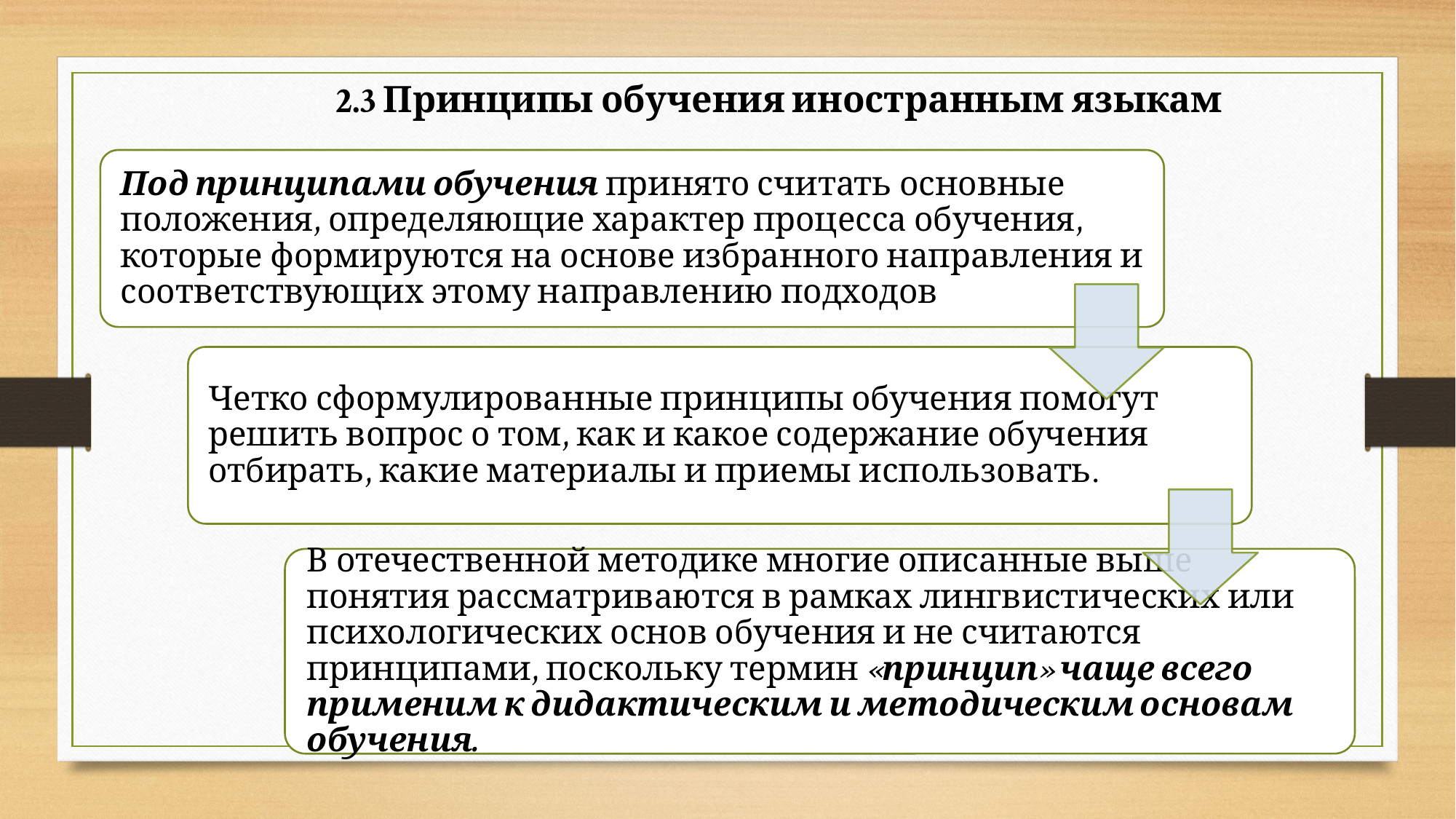

2.3 Принципы обучения иностранным языкам
Под принципами обучения принято считать основные положения, определяющие характер процесса обучения, которые формируются на основе избранного направления и соответствующих этому направлению подходов
Четко сформулированные принципы обучения помогут решить вопрос о том, как и какое содержание обучения отбирать, какие материалы и приемы использовать.
В отечественной методике многие описанные выше понятия рассматриваются в рамках лингвистических или психологических основ обучения и не считаются принципами, поскольку термин «принцип» чаще всего применим к дидактическим и методическим основам обучения.